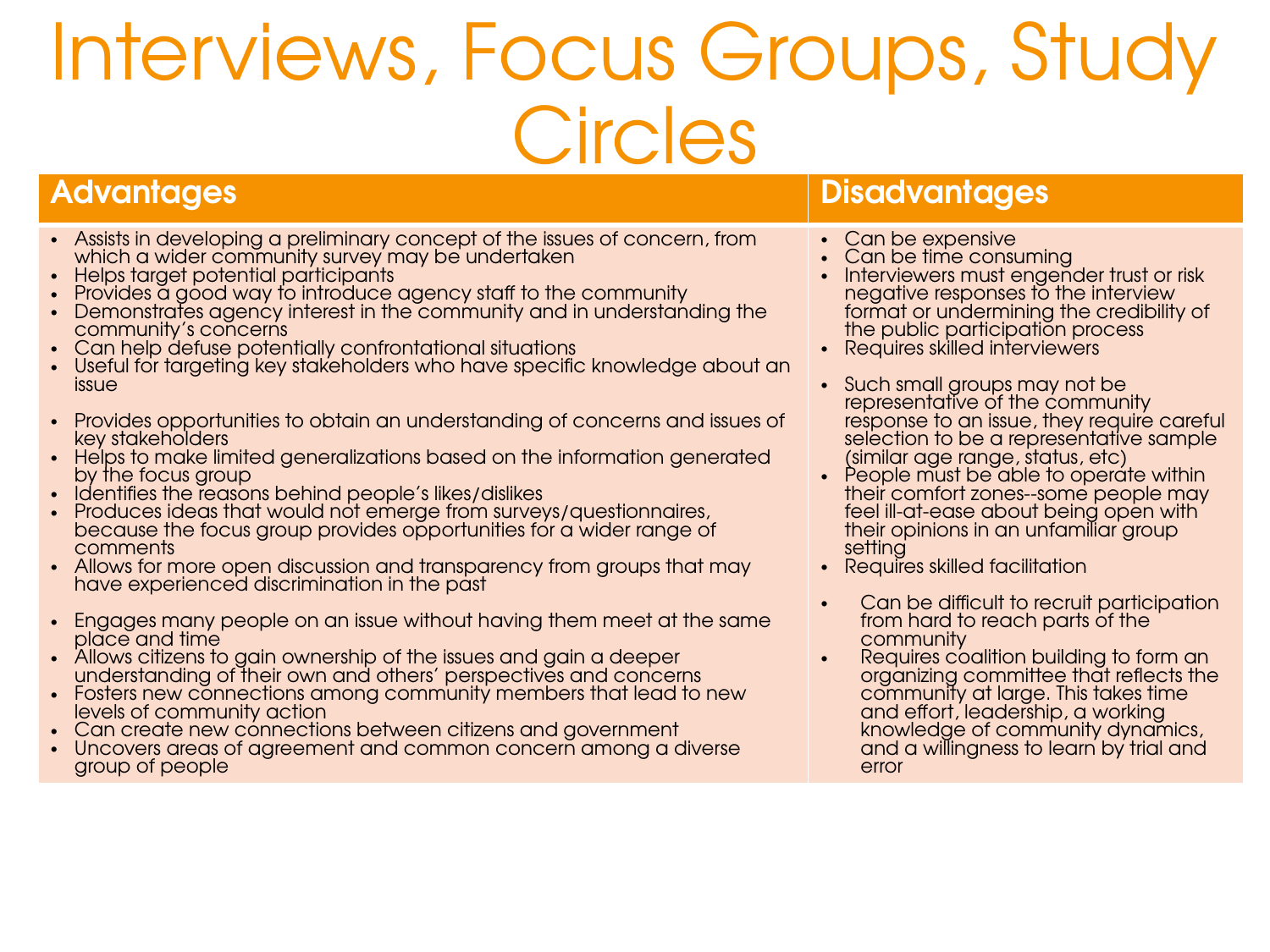

Interviews, Focus Groups, Study Circles
| Advantages | Disadvantages |
| --- | --- |
| Assists in developing a preliminary concept of the issues of concern, from which a wider community survey may be undertaken Helps target potential participants Provides a good way to introduce agency staff to the community Demonstrates agency interest in the community and in understanding the community’s concerns Can help defuse potentially confrontational situations Useful for targeting key stakeholders who have specific knowledge about an issue Provides opportunities to obtain an understanding of concerns and issues of key stakeholders Helps to make limited generalizations based on the information generated by the focus group Identifies the reasons behind people’s likes/dislikes Produces ideas that would not emerge from surveys/questionnaires, because the focus group provides opportunities for a wider range of comments Allows for more open discussion and transparency from groups that may have experienced discrimination in the past Engages many people on an issue without having them meet at the same place and time Allows citizens to gain ownership of the issues and gain a deeper understanding of their own and others’ perspectives and concerns Fosters new connections among community members that lead to new levels of community action Can create new connections between citizens and government Uncovers areas of agreement and common concern among a diverse group of people | Can be expensive Can be time consuming Interviewers must engender trust or risk negative responses to the interview format or undermining the credibility of the public participation process Requires skilled interviewers Such small groups may not be representative of the community response to an issue, they require careful selection to be a representative sample (similar age range, status, etc) People must be able to operate within their comfort zones--some people may feel ill-at-ease about being open with their opinions in an unfamiliar group setting Requires skilled facilitation Can be difficult to recruit participation from hard to reach parts of the community Requires coalition building to form an organizing committee that reflects the community at large. This takes time and effort, leadership, a working knowledge of community dynamics, and a willingness to learn by trial and error |